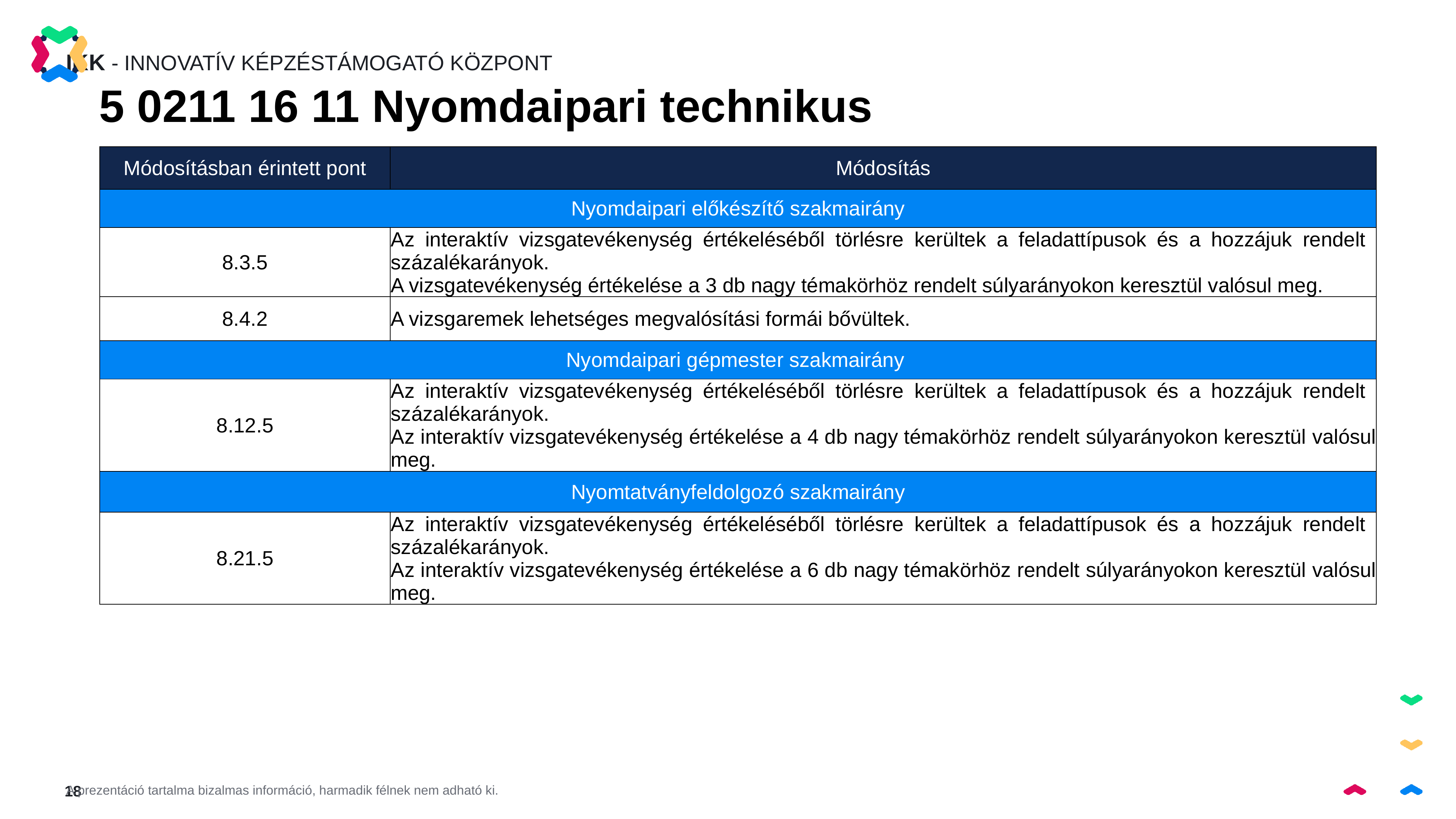

5 0211 16 11 Nyomdaipari technikus
| Módosításban érintett pont | Módosítás |
| --- | --- |
| Nyomdaipari előkészítő szakmairány |  |
| 8.3.5 | Az interaktív vizsgatevékenység értékeléséből törlésre kerültek a feladattípusok és a hozzájuk rendelt százalékarányok. A vizsgatevékenység értékelése a 3 db nagy témakörhöz rendelt súlyarányokon keresztül valósul meg. |
| 8.4.2 | A vizsgaremek lehetséges megvalósítási formái bővültek. |
| Nyomdaipari gépmester szakmairány |  |
| 8.12.5 | Az interaktív vizsgatevékenység értékeléséből törlésre kerültek a feladattípusok és a hozzájuk rendelt százalékarányok. Az interaktív vizsgatevékenység értékelése a 4 db nagy témakörhöz rendelt súlyarányokon keresztül valósul meg. |
| Nyomtatványfeldolgozó szakmairány |  |
| 8.21.5 | Az interaktív vizsgatevékenység értékeléséből törlésre kerültek a feladattípusok és a hozzájuk rendelt százalékarányok. Az interaktív vizsgatevékenység értékelése a 6 db nagy témakörhöz rendelt súlyarányokon keresztül valósul meg. |